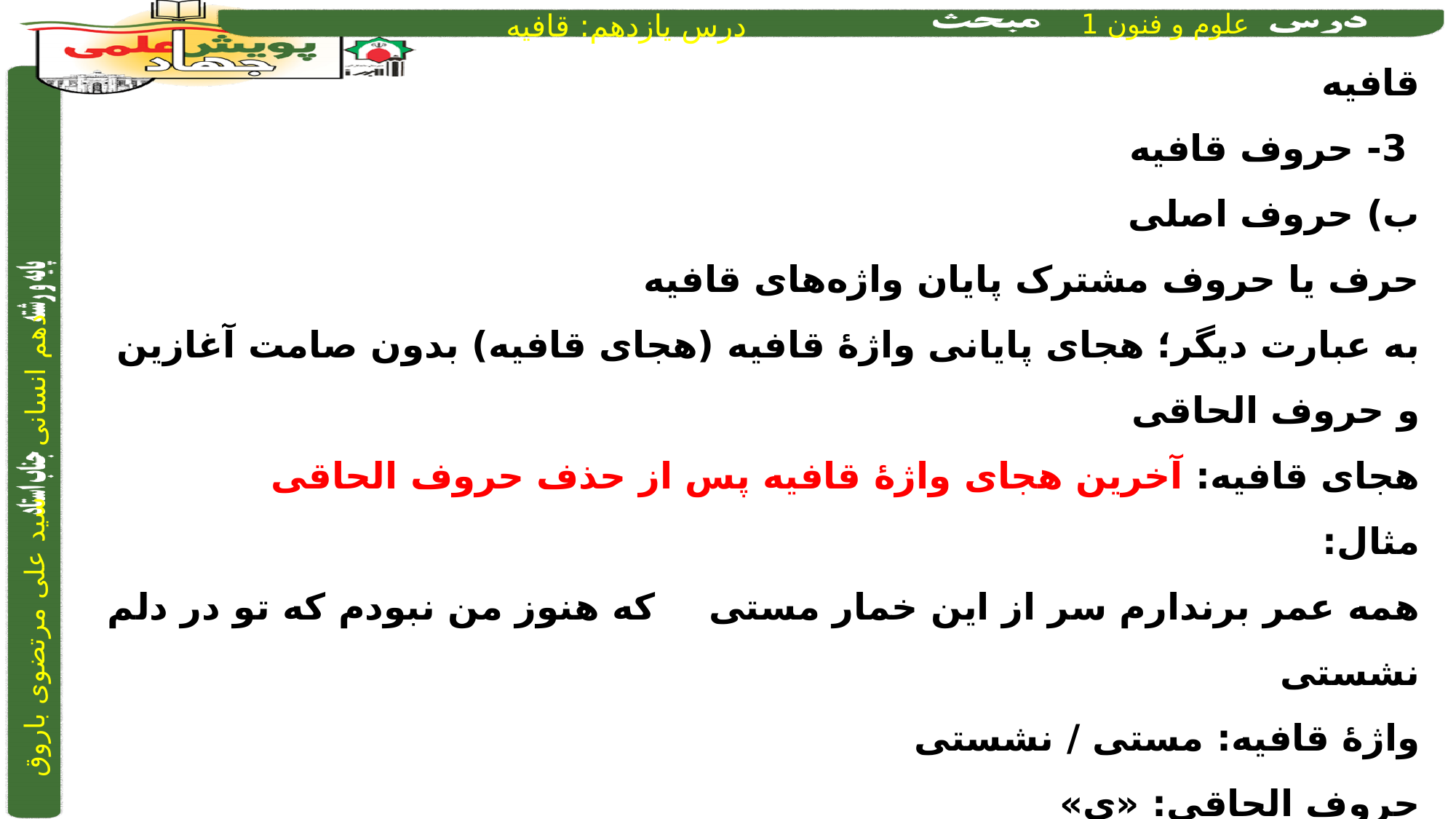

قافیه
 3- حروف قافیه
ب) حروف اصلی
حرف یا حروف مشترک پایان واژه‌های قافیه
به عبارت دیگر؛ هجای پایانی واژۀ قافیه (هجای قافیه) بدون صامت آغازین و حروف الحاقی
هجای قافیه: آخرین هجای واژۀ قافیه پس از حذف حروف الحاقی
مثال:
همه عمر برندارم سر از این خمار مستی		که هنوز من نبودم که تو در دلم نشستی
واژۀ قافیه: مستی / نشستی
حروف الحاقی: «ی»
هجای قافیه: مَست - شَست
حروف اصلی: ـَ ست